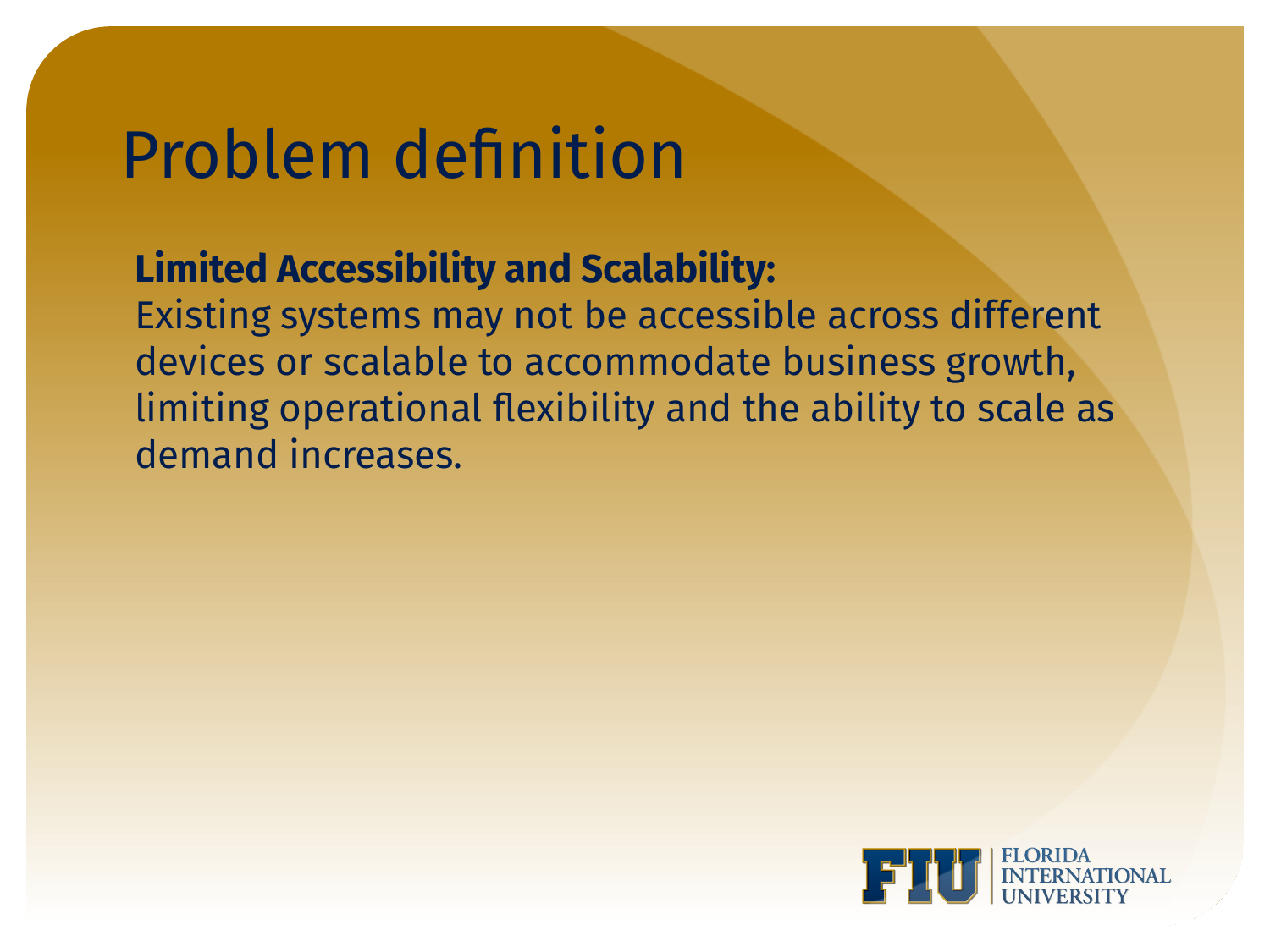

# Problem definition
Limited Accessibility and Scalability:
Existing systems may not be accessible across different devices or scalable to accommodate business growth, limiting operational flexibility and the ability to scale as demand increases.